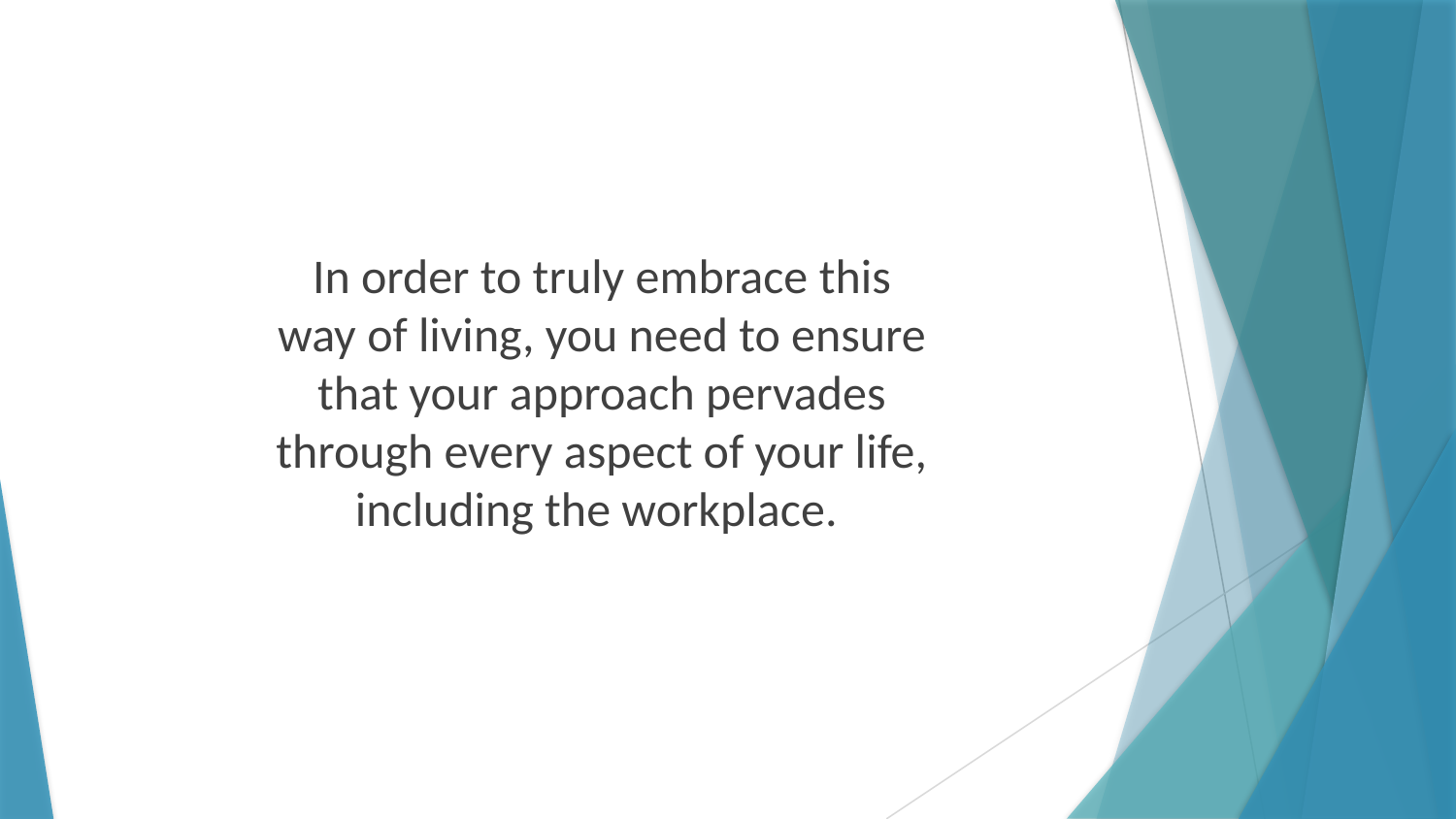

In order to truly embrace this way of living, you need to ensure that your approach pervades through every aspect of your life, including the workplace.